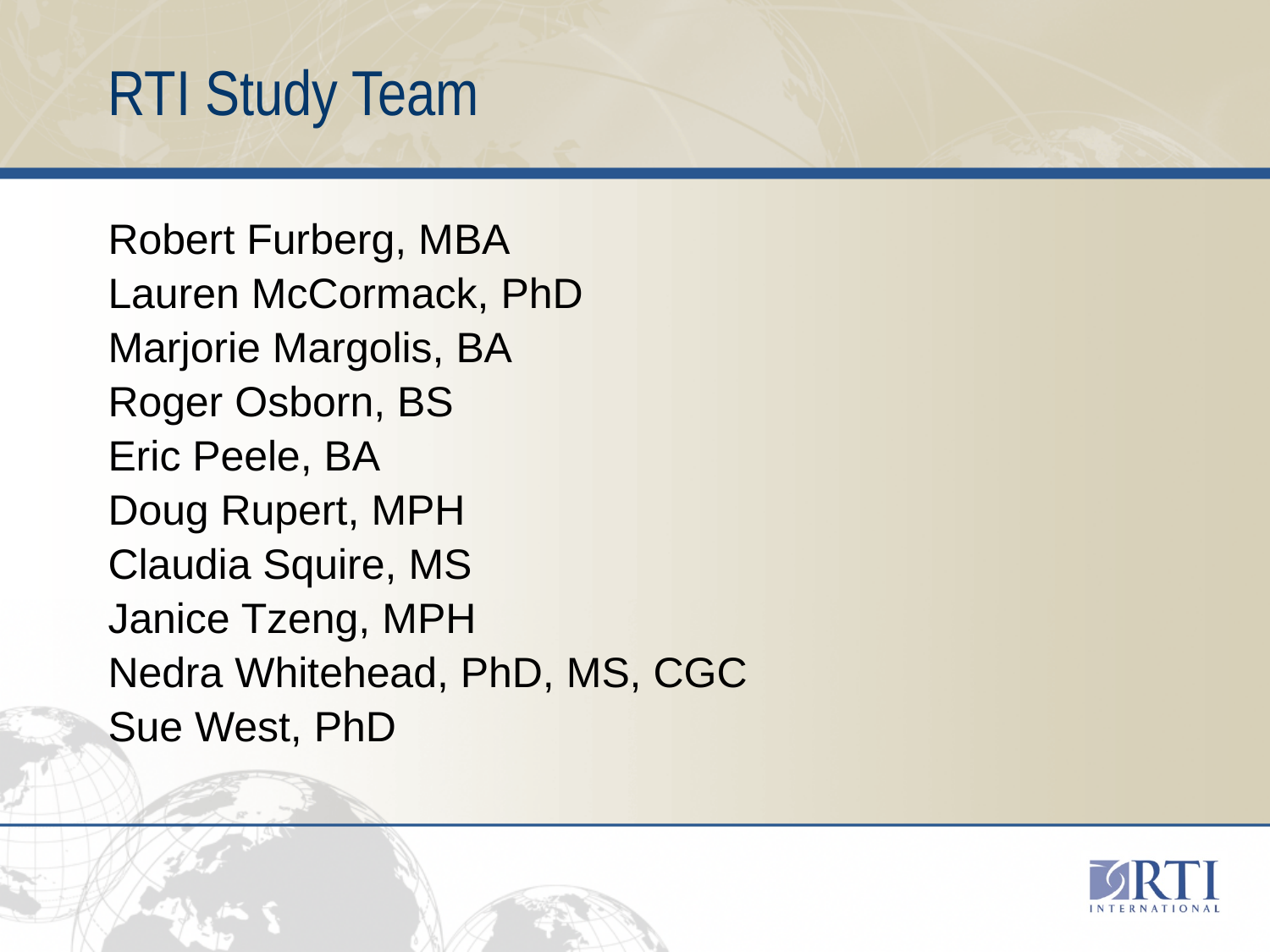

# RTI Study Team
Robert Furberg, MBA
Lauren McCormack, PhD
Marjorie Margolis, BA
Roger Osborn, BS
Eric Peele, BA
Doug Rupert, MPH
Claudia Squire, MS
Janice Tzeng, MPH
Nedra Whitehead, PhD, MS, CGC
Sue West, PhD